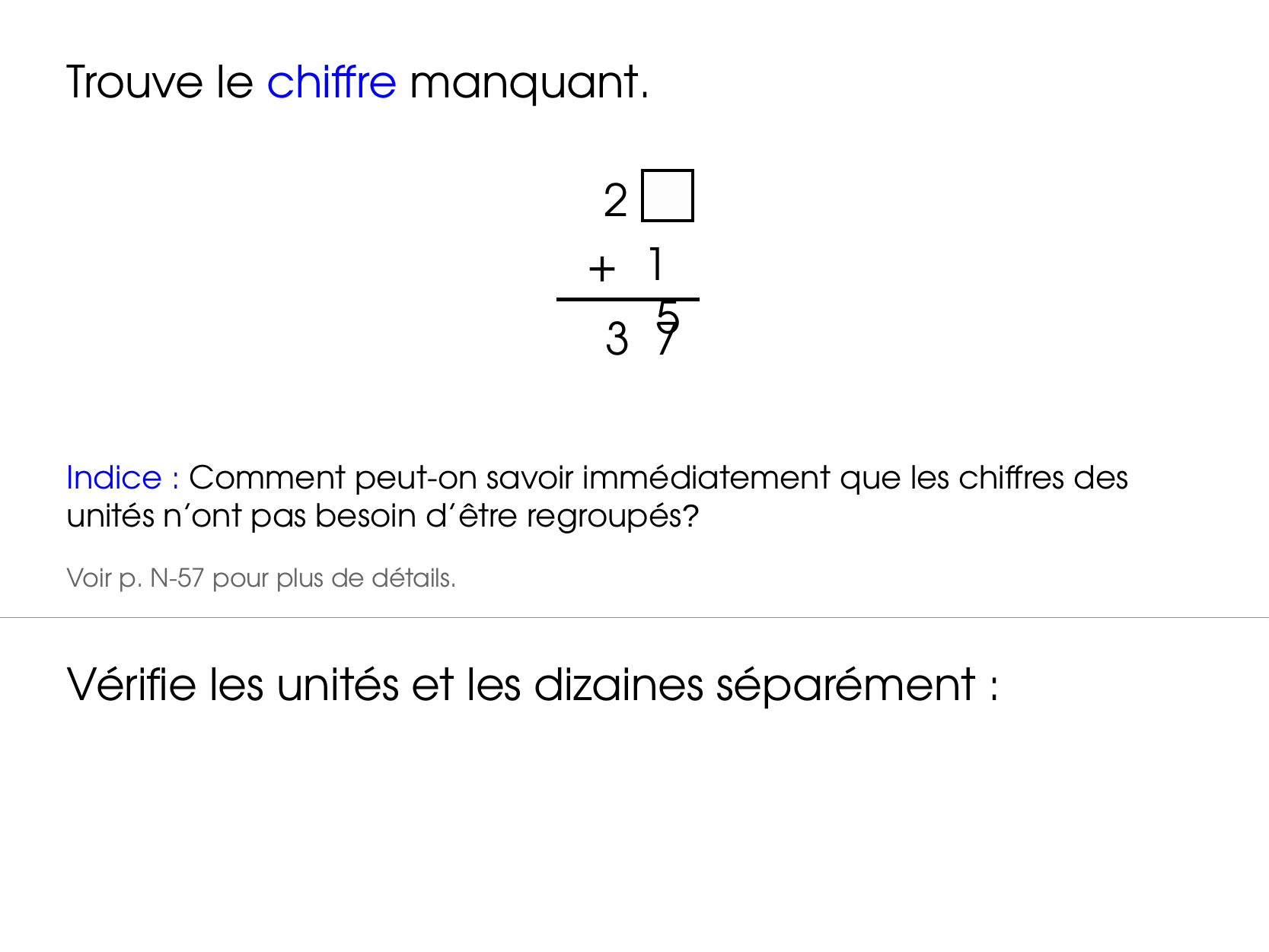

Trouve le chiffre manquant.
2

+  1  5
3  7
Indice : Comment peut-on savoir immédiatement que les chiffres des unités n’ont pas besoin d’être regroupés?
Voir p. N-57 pour plus de détails.
Vérifie les unités et les dizaines séparément :